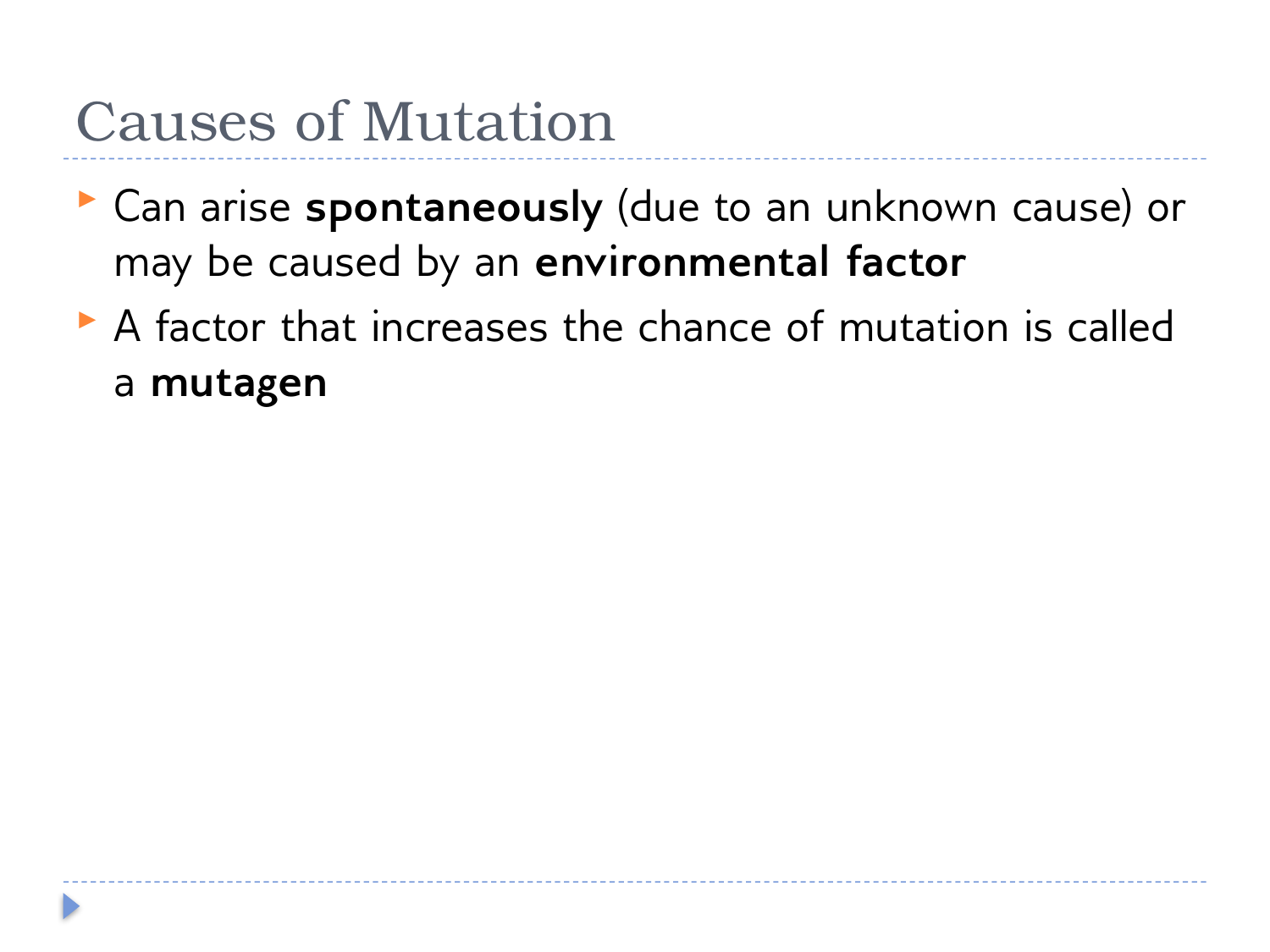

# Causes of Mutation
Can arise spontaneously (due to an unknown cause) or may be caused by an environmental factor
A factor that increases the chance of mutation is called a mutagen